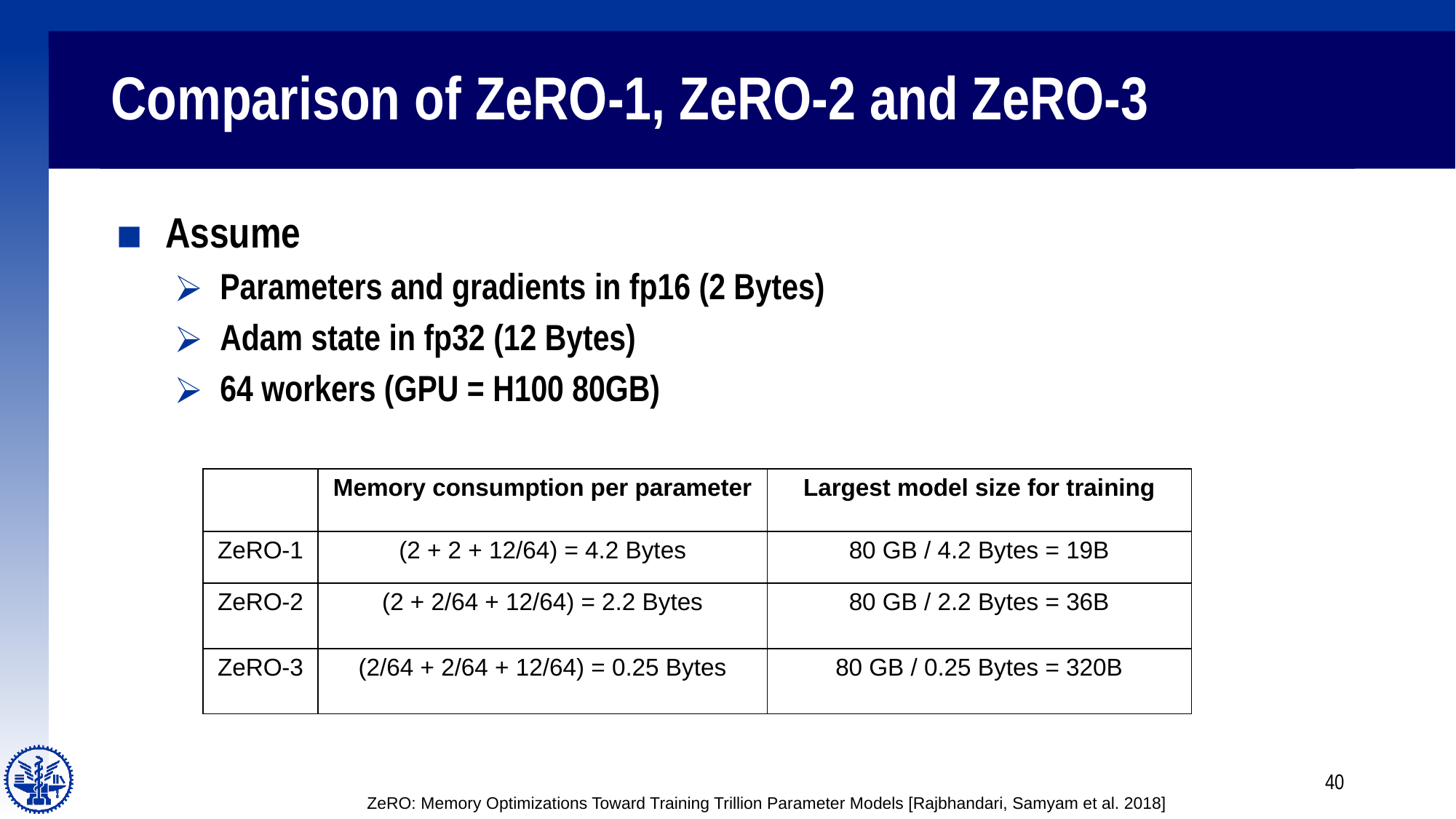

# Comparison of ZeRO-1, ZeRO-2 and ZeRO-3
Assume
Parameters and gradients in fp16 (2 Bytes)
Adam state in fp32 (12 Bytes)
64 workers (GPU = H100 80GB)
|  | Memory consumption per parameter | Largest model size for training |
| --- | --- | --- |
| ZeRO-1 | (2 + 2 + 12/64) = 4.2 Bytes | 80 GB / 4.2 Bytes = 19B |
| ZeRO-2 | (2 + 2/64 + 12/64) = 2.2 Bytes | 80 GB / 2.2 Bytes = 36B |
| ZeRO-3 | (2/64 + 2/64 + 12/64) = 0.25 Bytes | 80 GB / 0.25 Bytes = 320B |
40
ZeRO: Memory Optimizations Toward Training Trillion Parameter Models [Rajbhandari, Samyam et al. 2018]